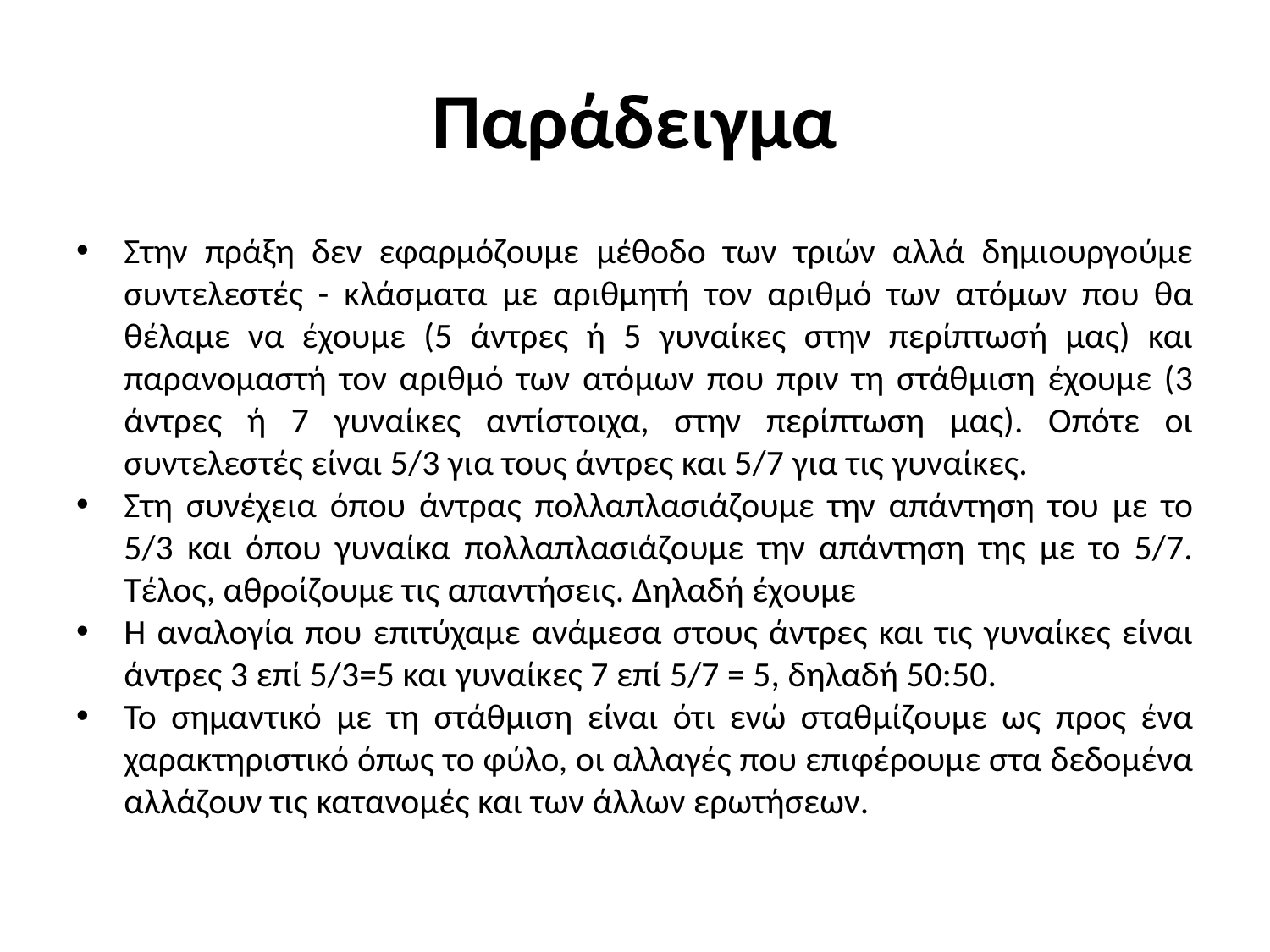

# Παράδειγμα
Στην πράξη δεν εφαρμόζουμε μέθοδο των τριών αλλά δημιουργούμε συντελεστές - κλάσματα με αριθμητή τον αριθμό των ατόμων που θα θέλαμε να έχουμε (5 άντρες ή 5 γυναίκες στην περίπτωσή μας) και παρανομαστή τον αριθμό των ατόμων που πριν τη στάθμιση έχουμε (3 άντρες ή 7 γυναίκες αντίστοιχα, στην περίπτωση μας). Οπότε οι συντελεστές είναι 5/3 για τους άντρες και 5/7 για τις γυναίκες.
Στη συνέχεια όπου άντρας πολλαπλασιάζουμε την απάντηση του με το 5/3 και όπου γυναίκα πολλαπλασιάζουμε την απάντηση της με το 5/7. Τέλος, αθροίζουμε τις απαντήσεις. Δηλαδή έχουμε
Η αναλογία που επιτύχαμε ανάμεσα στους άντρες και τις γυναίκες είναι άντρες 3 επί 5/3=5 και γυναίκες 7 επί 5/7 = 5, δηλαδή 50:50.
Το σημαντικό με τη στάθμιση είναι ότι ενώ σταθμίζουμε ως προς ένα χαρακτηριστικό όπως το φύλο, οι αλλαγές που επιφέρουμε στα δεδομένα αλλάζουν τις κατανομές και των άλλων ερωτήσεων.